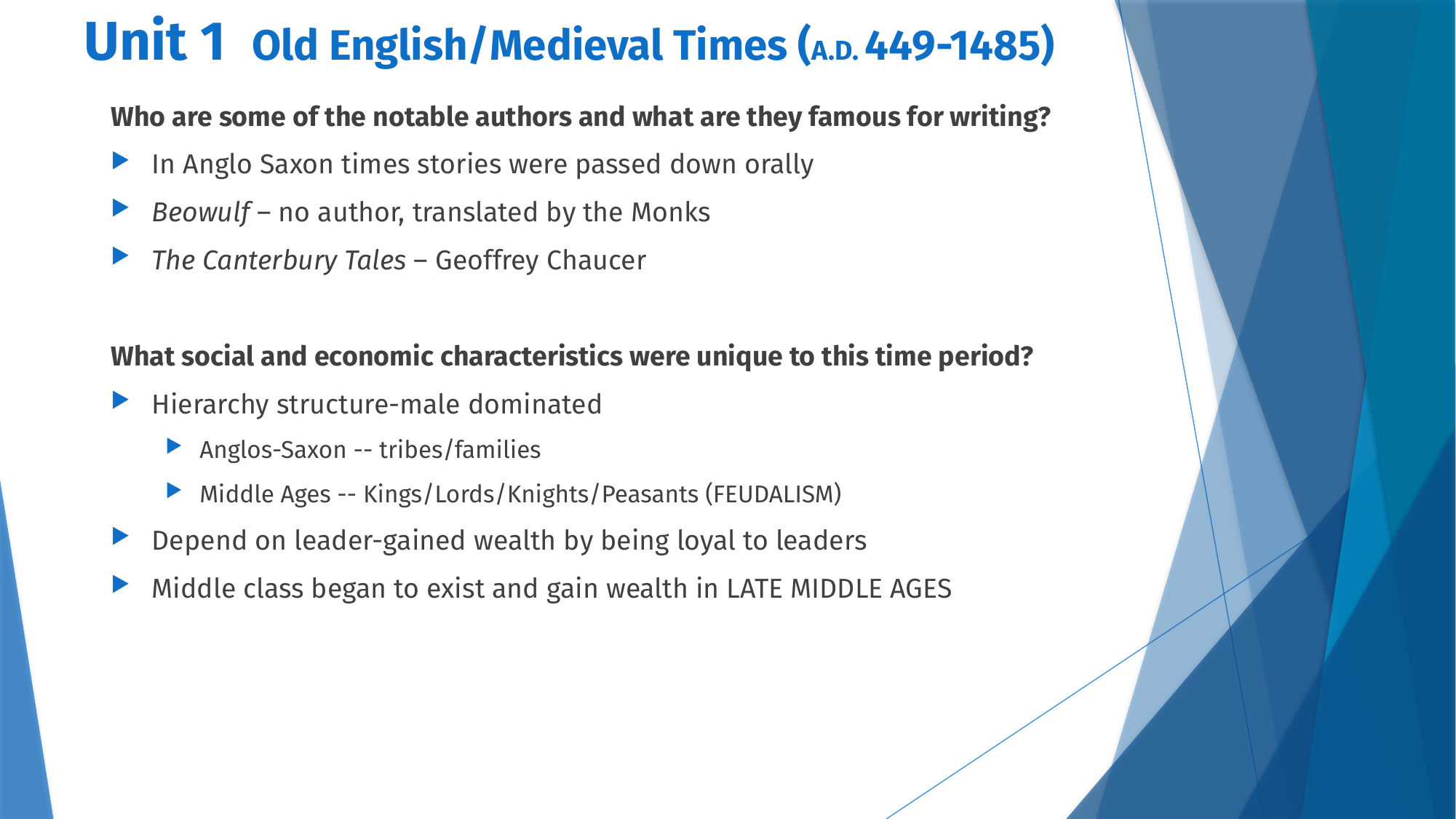

# Unit 1  Old English/Medieval Times (A.D. 449-1485)
Who are some of the notable authors and what are they famous for writing?
In Anglo Saxon times stories were passed down orally
Beowulf – no author, translated by the Monks
The Canterbury Tales – Geoffrey Chaucer

What social and economic characteristics were unique to this time period?
Hierarchy structure-male dominated
Anglos-Saxon -- tribes/families
Middle Ages -- Kings/Lords/Knights/Peasants (FEUDALISM)
Depend on leader-gained wealth by being loyal to leaders
Middle class began to exist and gain wealth in LATE MIDDLE AGES